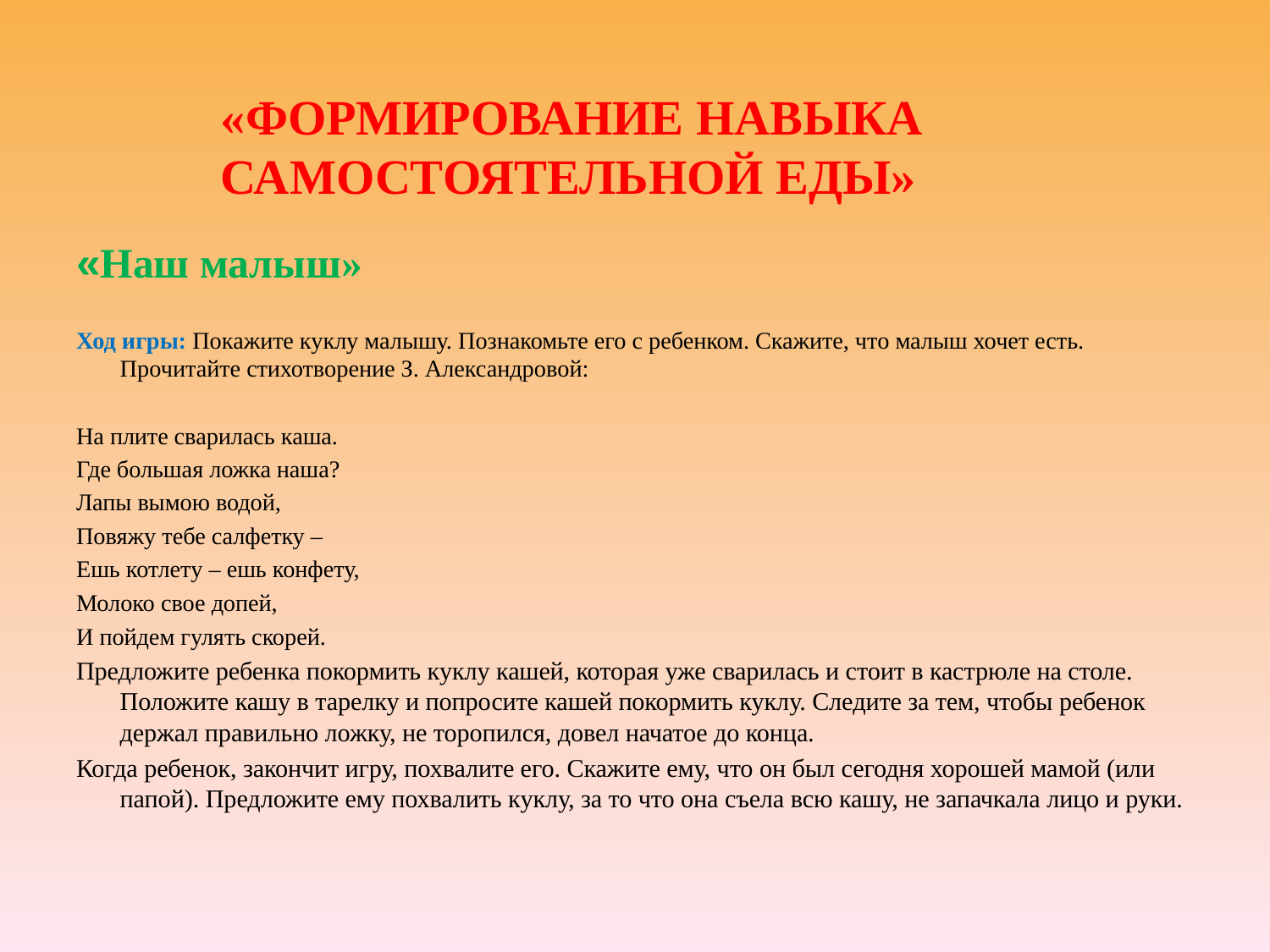

«ФОРМИРОВАНИЕ НАВЫКА САМОСТОЯТЕЛЬНОЙ ЕДЫ»
«Наш малыш»

Ход игры: Покажите куклу малышу. Познакомьте его с ребенком. Скажите, что малыш хочет есть. Прочитайте стихотворение З. Александровой:

На плите сварилась каша.
Где большая ложка наша?
Лапы вымою водой,
Повяжу тебе салфетку –
Ешь котлету – ешь конфету,
Молоко свое допей,
И пойдем гулять скорей.
Предложите ребенка покормить куклу кашей, которая уже сварилась и стоит в кастрюле на столе. Положите кашу в тарелку и попросите кашей покормить куклу. Следите за тем, чтобы ребенок держал правильно ложку, не торопился, довел начатое до конца.
Когда ребенок, закончит игру, похвалите его. Скажите ему, что он был сегодня хорошей мамой (или папой). Предложите ему похвалить куклу, за то что она съела всю кашу, не запачкала лицо и руки.